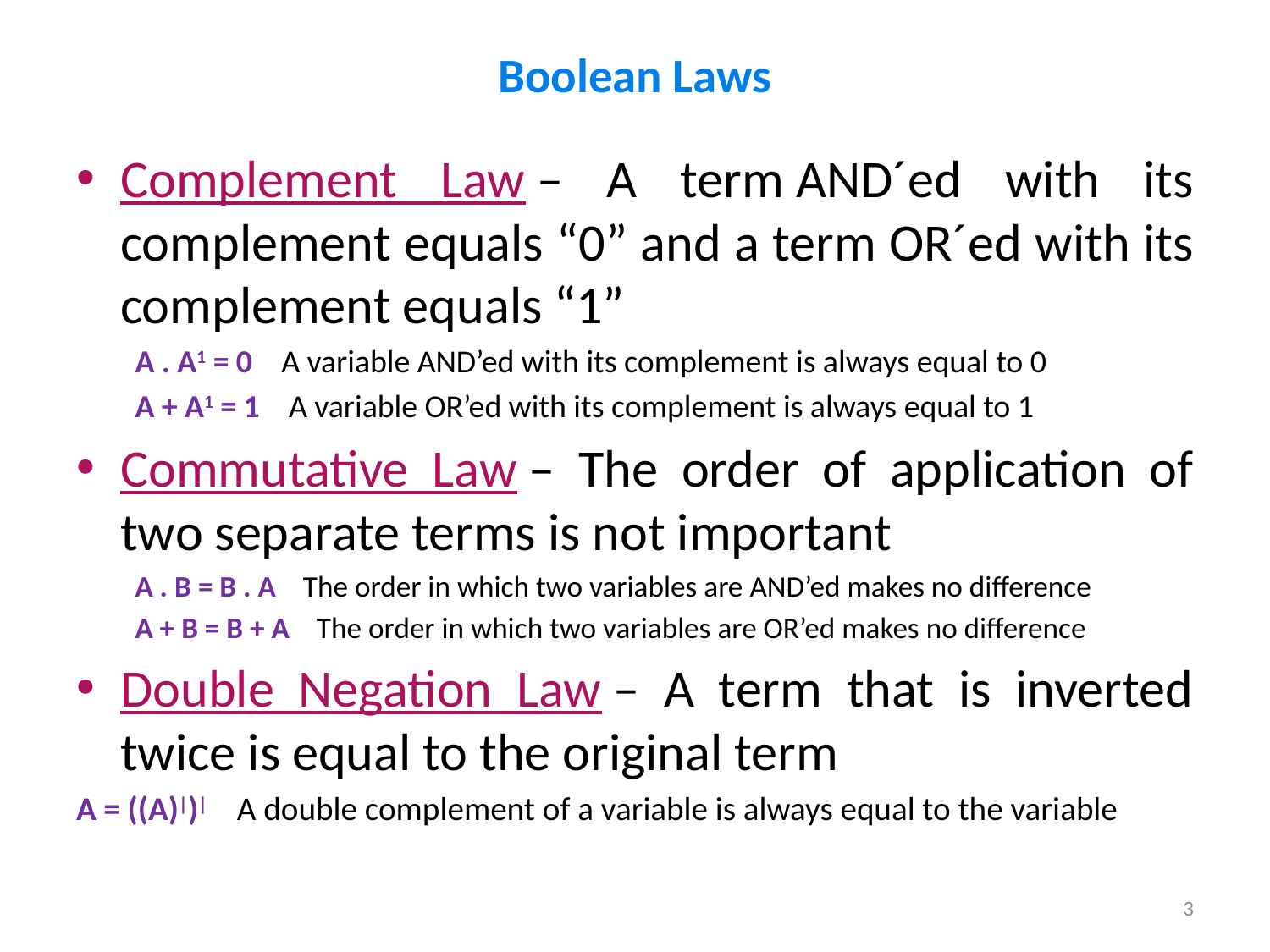

# Boolean Laws
Complement Law – A term AND´ed with its complement equals “0” and a term OR´ed with its complement equals “1”
A . A1 = 0    A variable AND’ed with its complement is always equal to 0
A + A1 = 1    A variable OR’ed with its complement is always equal to 1
Commutative Law – The order of application of two separate terms is not important
A . B = B . A    The order in which two variables are AND’ed makes no difference
A + B = B + A    The order in which two variables are OR’ed makes no difference
Double Negation Law – A term that is inverted twice is equal to the original term
A = ((A)|)|    A double complement of a variable is always equal to the variable

3